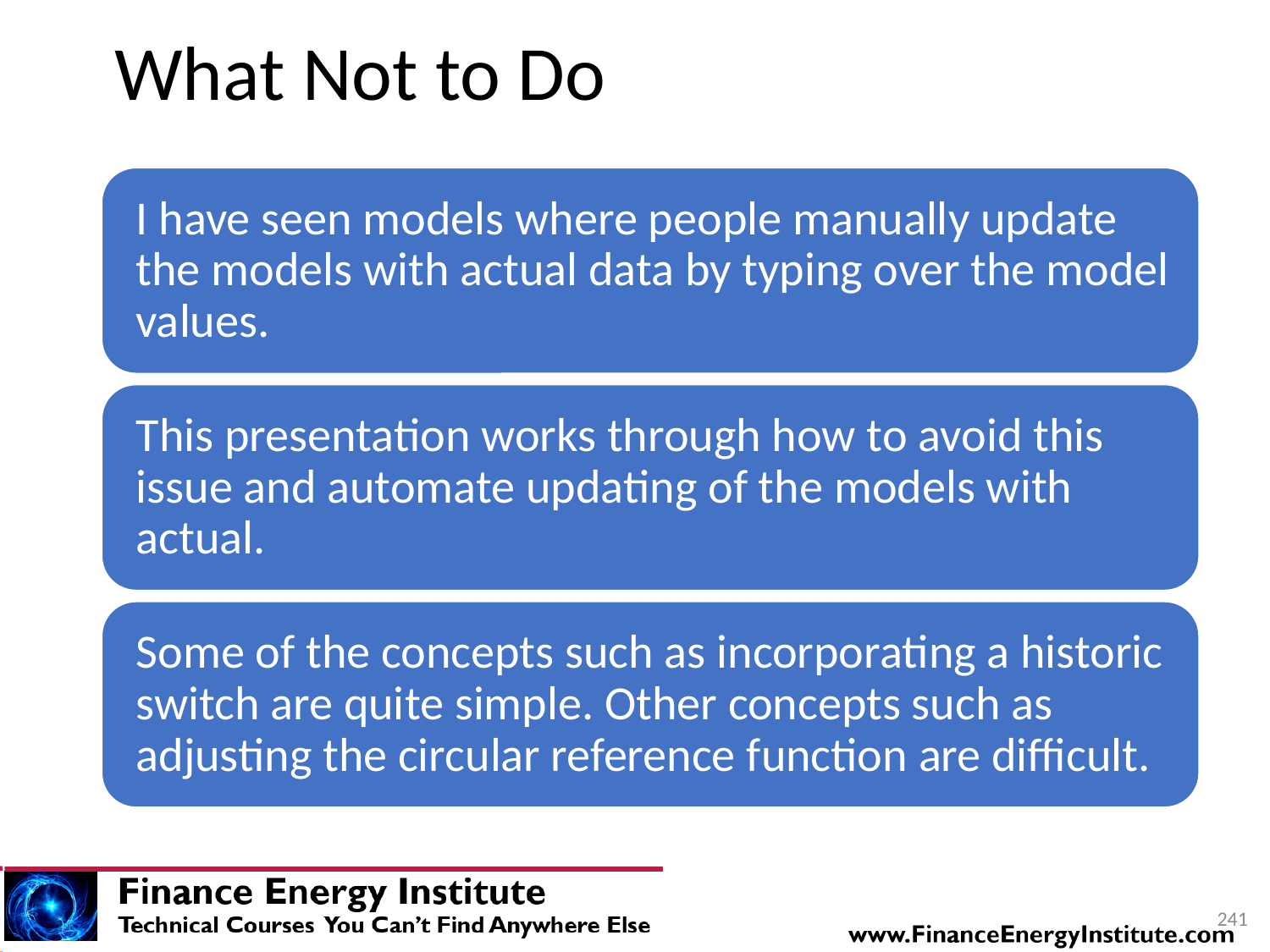

# What Not to Do
I have seen models where people manually update the models with actual data by typing over the model values.
This presentation works through how to avoid this issue and automate updating of the models with actual.
Some of the concepts such as incorporating a historic switch are quite simple. Other concepts such as adjusting the circular reference function are difficult.
241